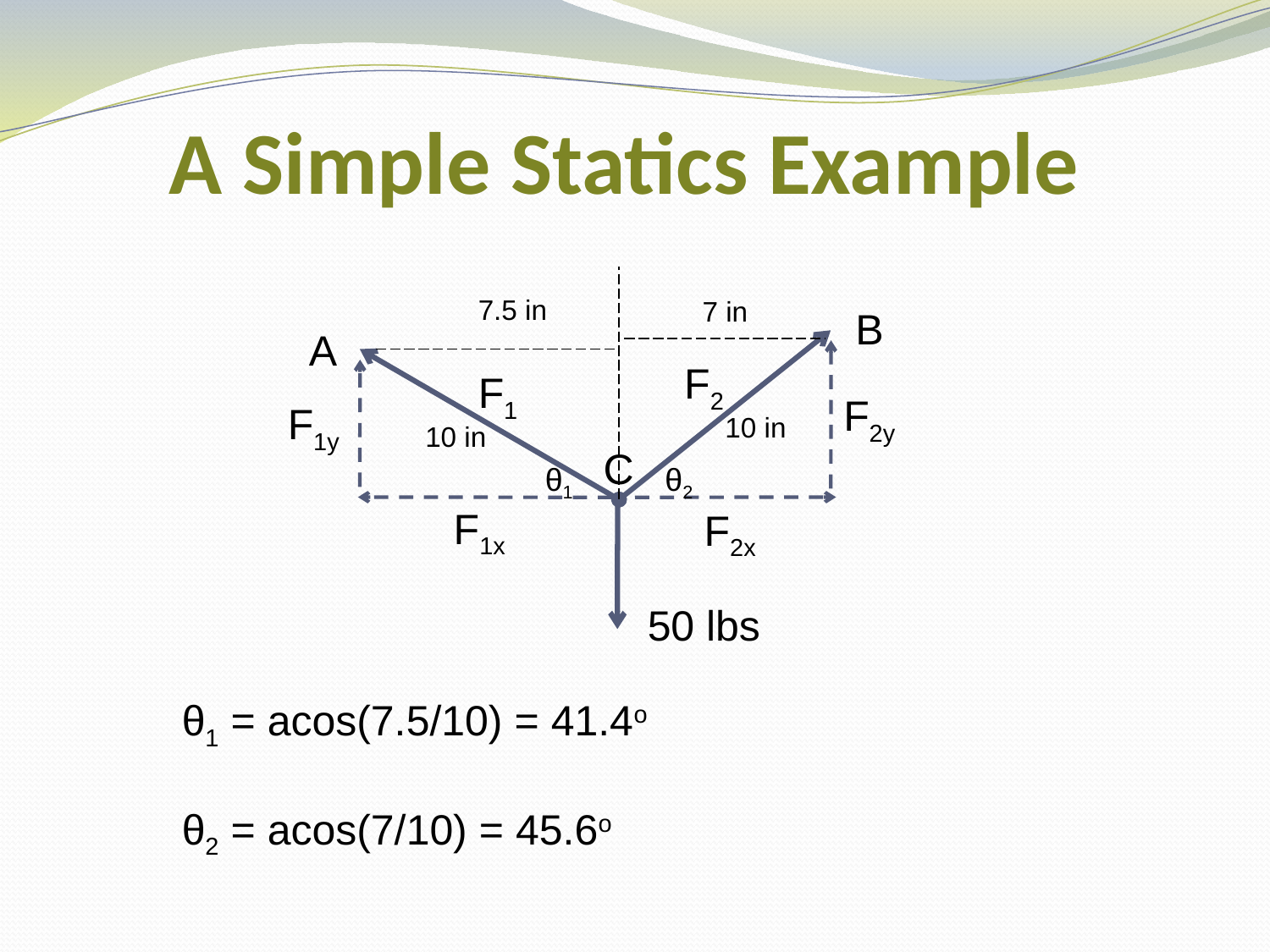

# A Simple Statics Example
7.5 in
7 in
B
A
F2
F1
F2y
F1y
10 in
10 in
C
θ1
θ2
F1x
F2x
50 lbs
θ1 = acos(7.5/10) = 41.4o

θ2 = acos(7/10) = 45.6o